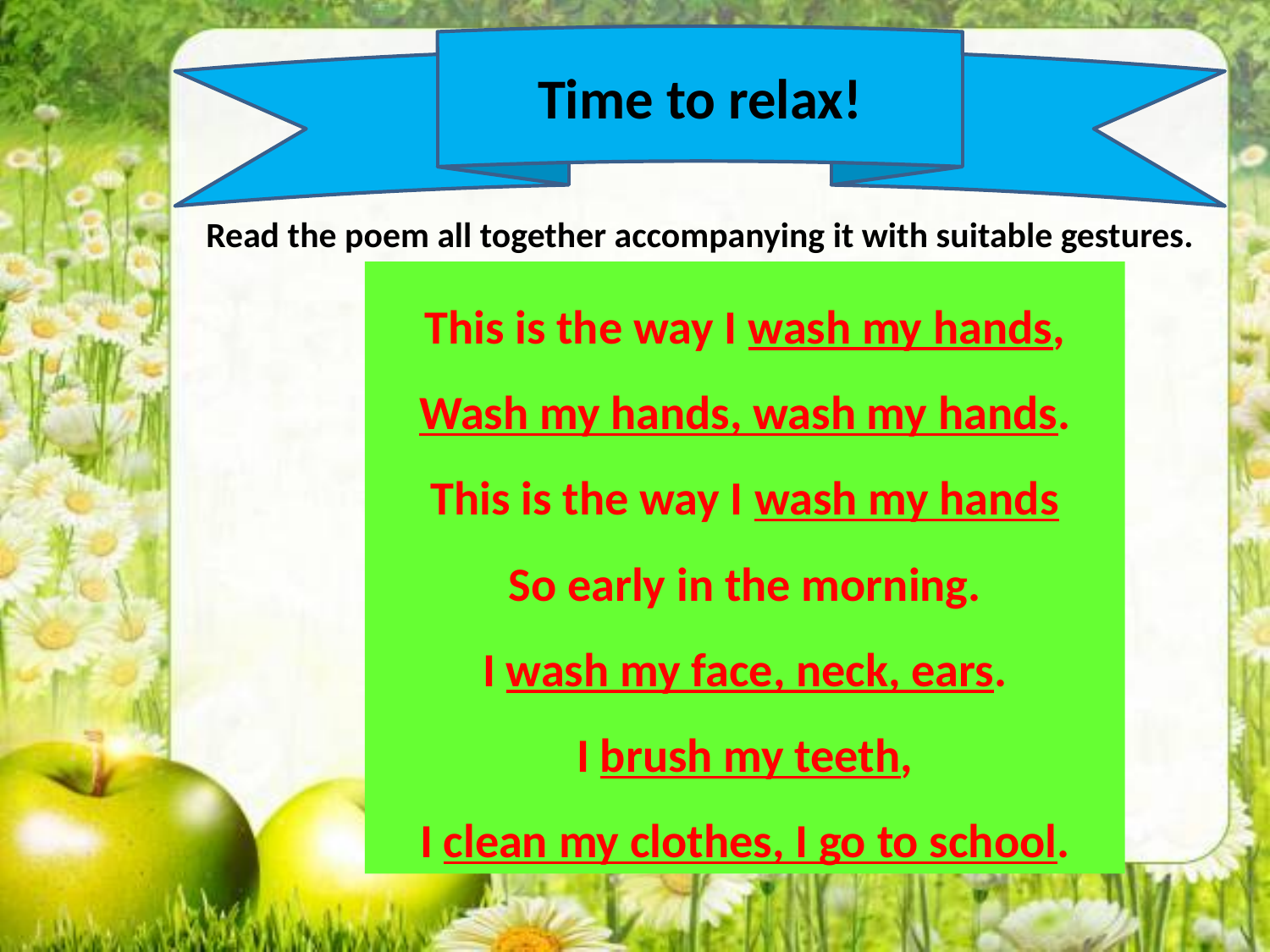

Time to relax!
Read the poem all together accompanying it with suitable gestures.
This is the way I wash my hands,
Wash my hands, wash my hands.
This is the way I wash my hands
So early in the morning.
I wash my face, neck, ears.
I brush my teeth,
I clean my clothes, I go to school.